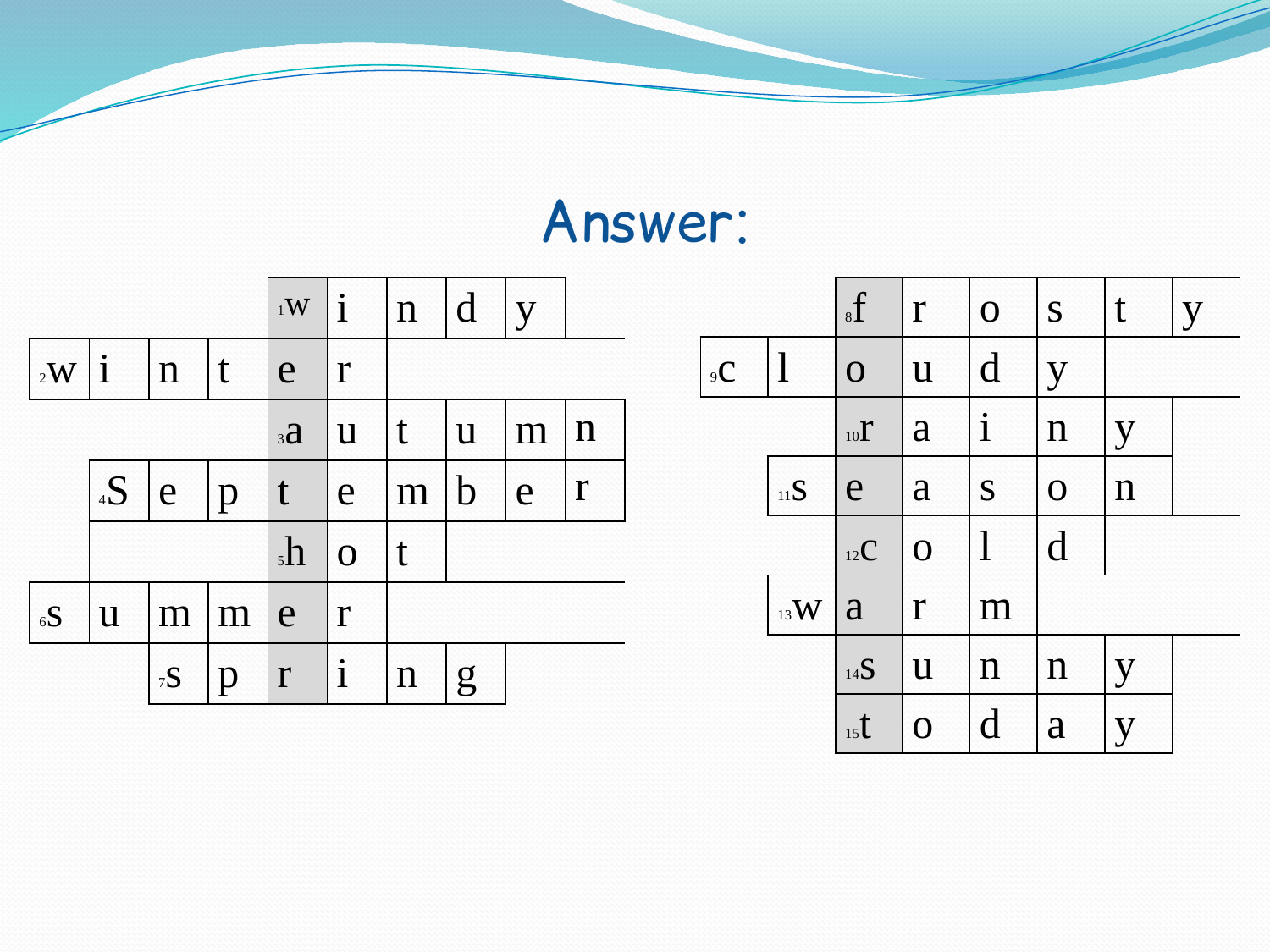

Answer:
|  |  |  |  | 1w | i | n | d | y |  |
| --- | --- | --- | --- | --- | --- | --- | --- | --- | --- |
| 2w | i | n | t | e | r |  |  |  |  |
|  |  |  |  | 3a | u | t | u | m |  |
|  | 4S | e | p | t | e | m | b | e |  |
|  |  |  |  | 5h | o | t |  |  |  |
| 6s | u | m | m | e | r |  |  |  |  |
|  |  | 7s | p | r | i | n | g |  |  |
|  |  |  | 8f | r | o | s | t | y |
| --- | --- | --- | --- | --- | --- | --- | --- | --- |
|  | 9c | l | o | u | d | y |  |  |
| n |  |  | 10r | a | i | n | y |  |
| r |  | 11s | e | a | s | o | n |  |
|  |  |  | 12c | o | l | d |  |  |
|  |  | 13w | a | r | m |  |  |  |
|  |  |  | 14s | u | n | n | y |  |
|  |  |  | 15t | o | d | a | y |  |